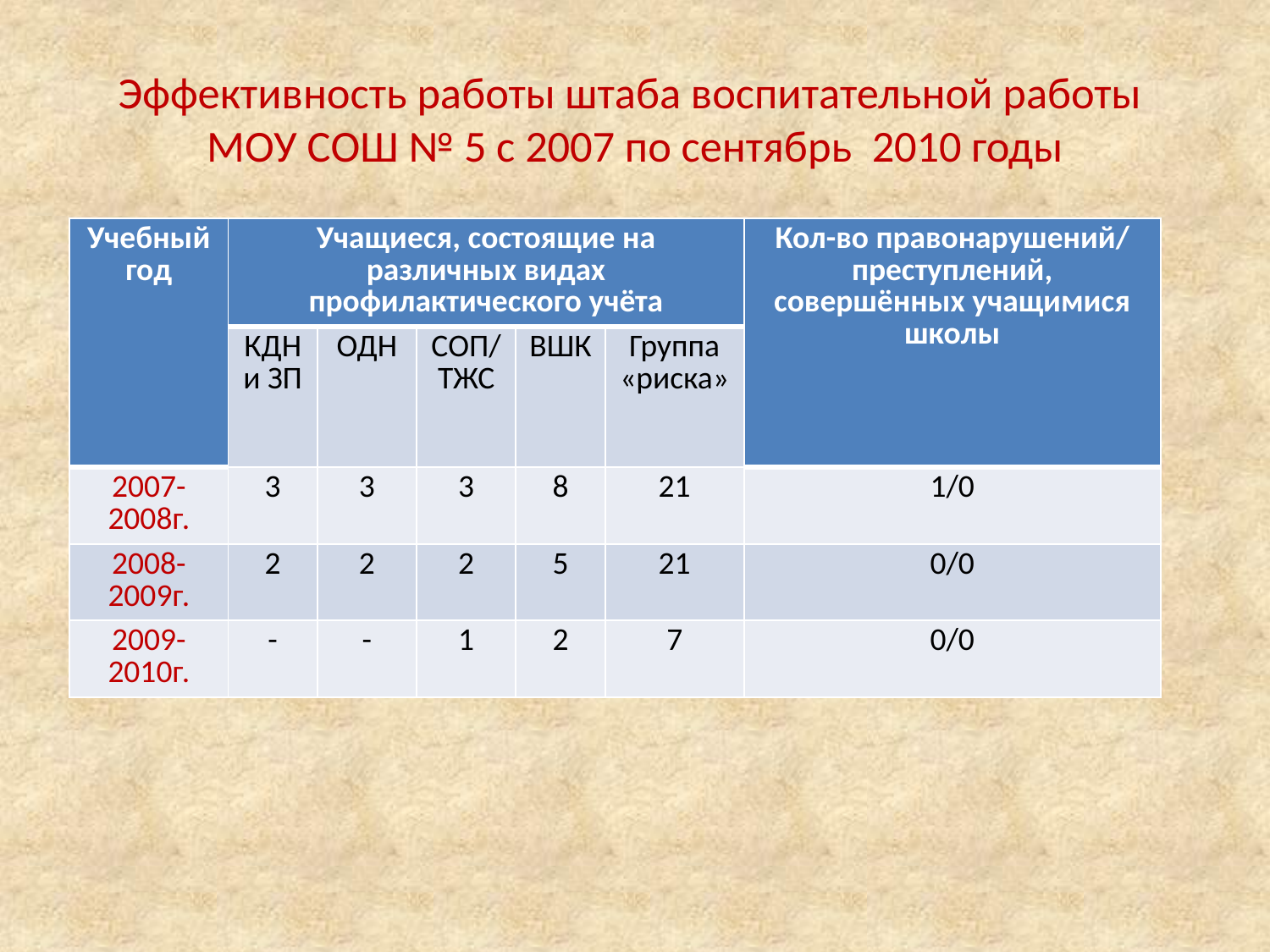

# Эффективность работы штаба воспитательной работы МОУ СОШ № 5 с 2007 по сентябрь  2010 годы
| Учебный год | Учащиеся, состоящие на различных видах профилактического учёта |  |  |  |  | Кол-во правонарушений/ преступлений, совершённых учащимися школы |
| --- | --- | --- | --- | --- | --- | --- |
|  | КДН и ЗП | ОДН | СОП/ТЖС | ВШК | Группа «риска» |  |
| 2007-2008г. | 3 | 3 | 3 | 8 | 21 | 1/0 |
| 2008-2009г. | 2 | 2 | 2 | 5 | 21 | 0/0 |
| 2009-2010г. | - | - | 1 | 2 | 7 | 0/0 |